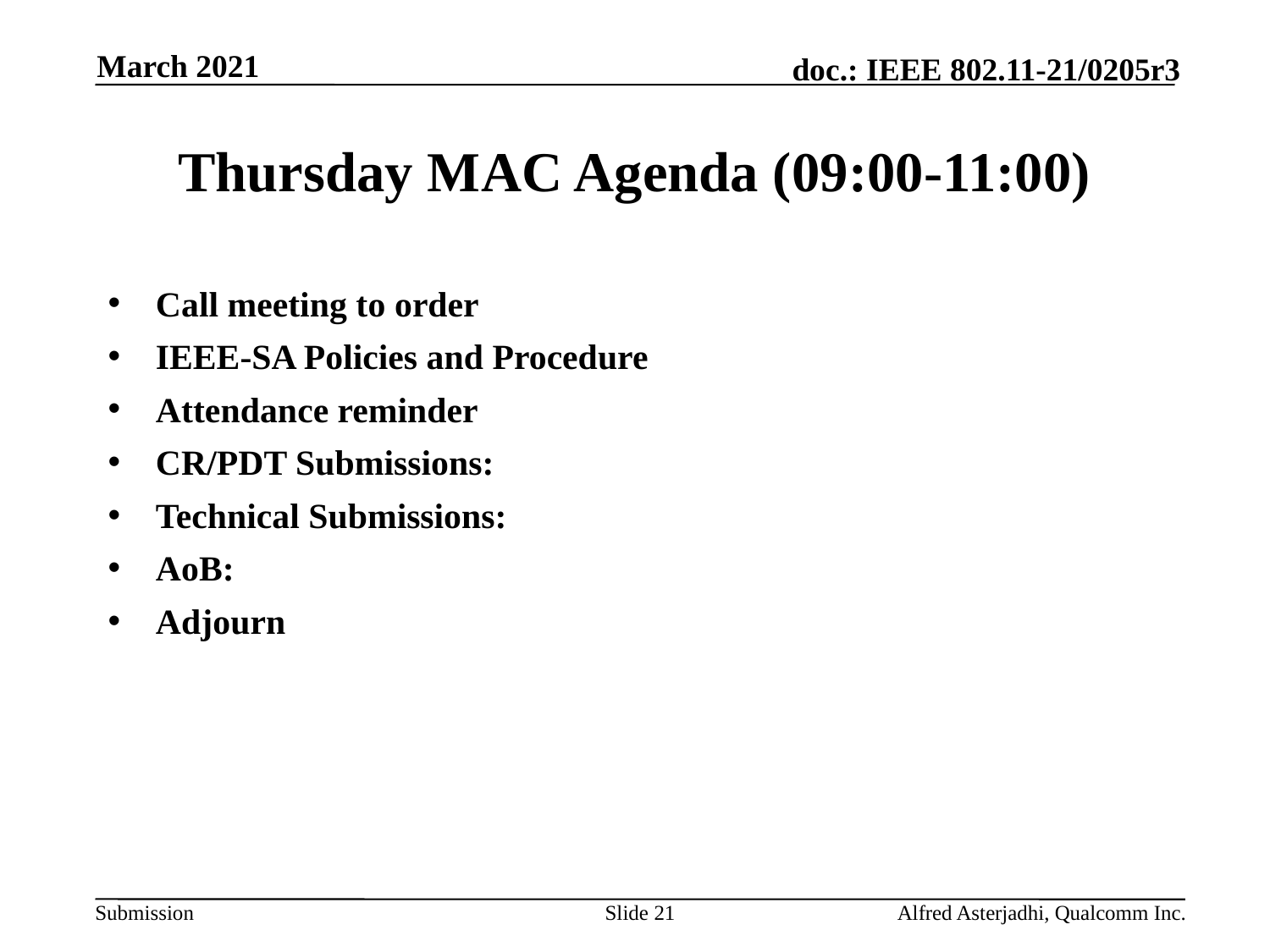

March 2021
# Thursday MAC Agenda (09:00-11:00)
Call meeting to order
IEEE-SA Policies and Procedure
Attendance reminder
CR/PDT Submissions:
Technical Submissions:
AoB:
Adjourn

Slide 21
Alfred Asterjadhi, Qualcomm Inc.